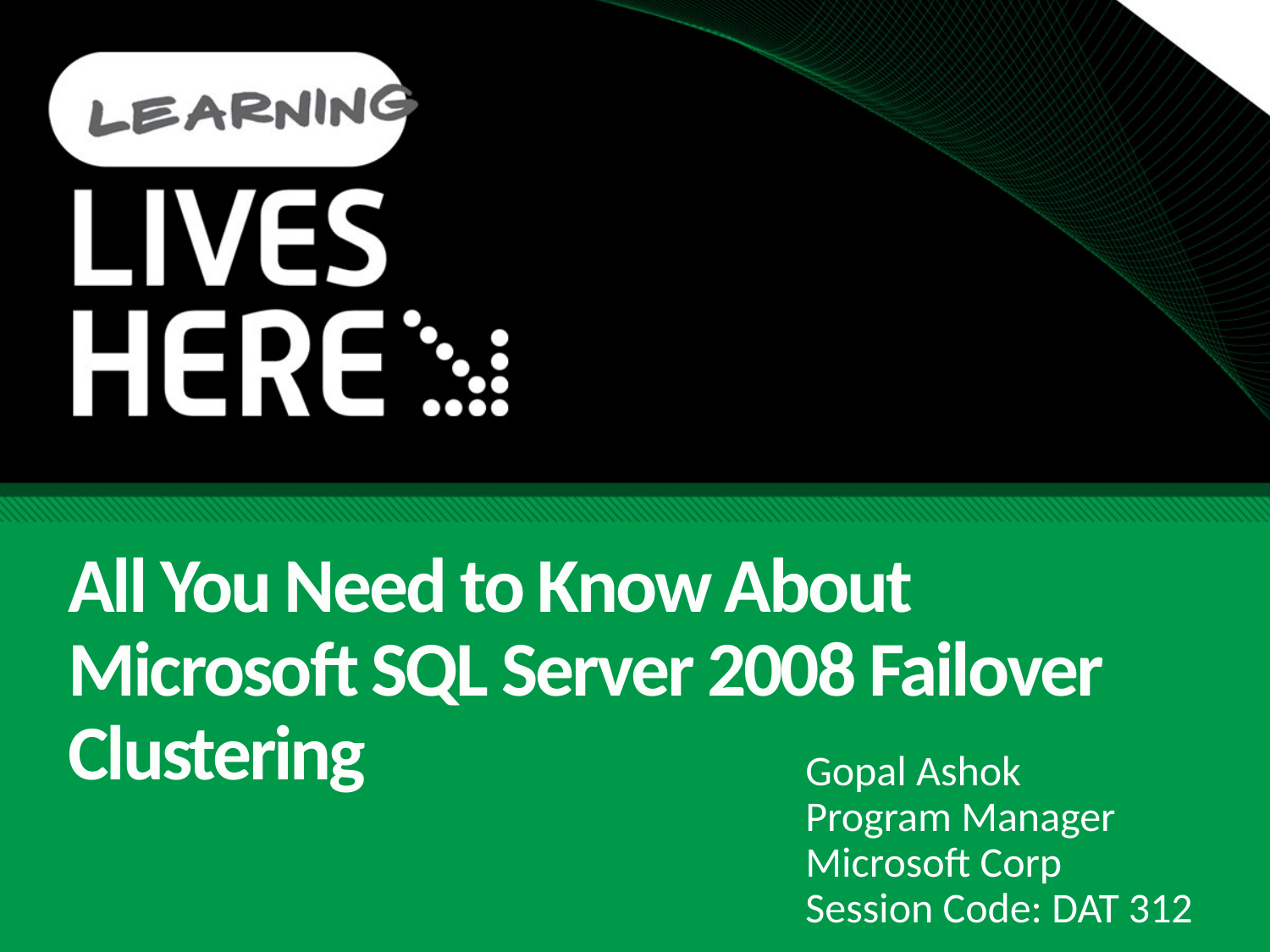

# All You Need to Know About Microsoft SQL Server 2008 Failover Clustering
Gopal Ashok
Program Manager
Microsoft Corp
Session Code: DAT 312